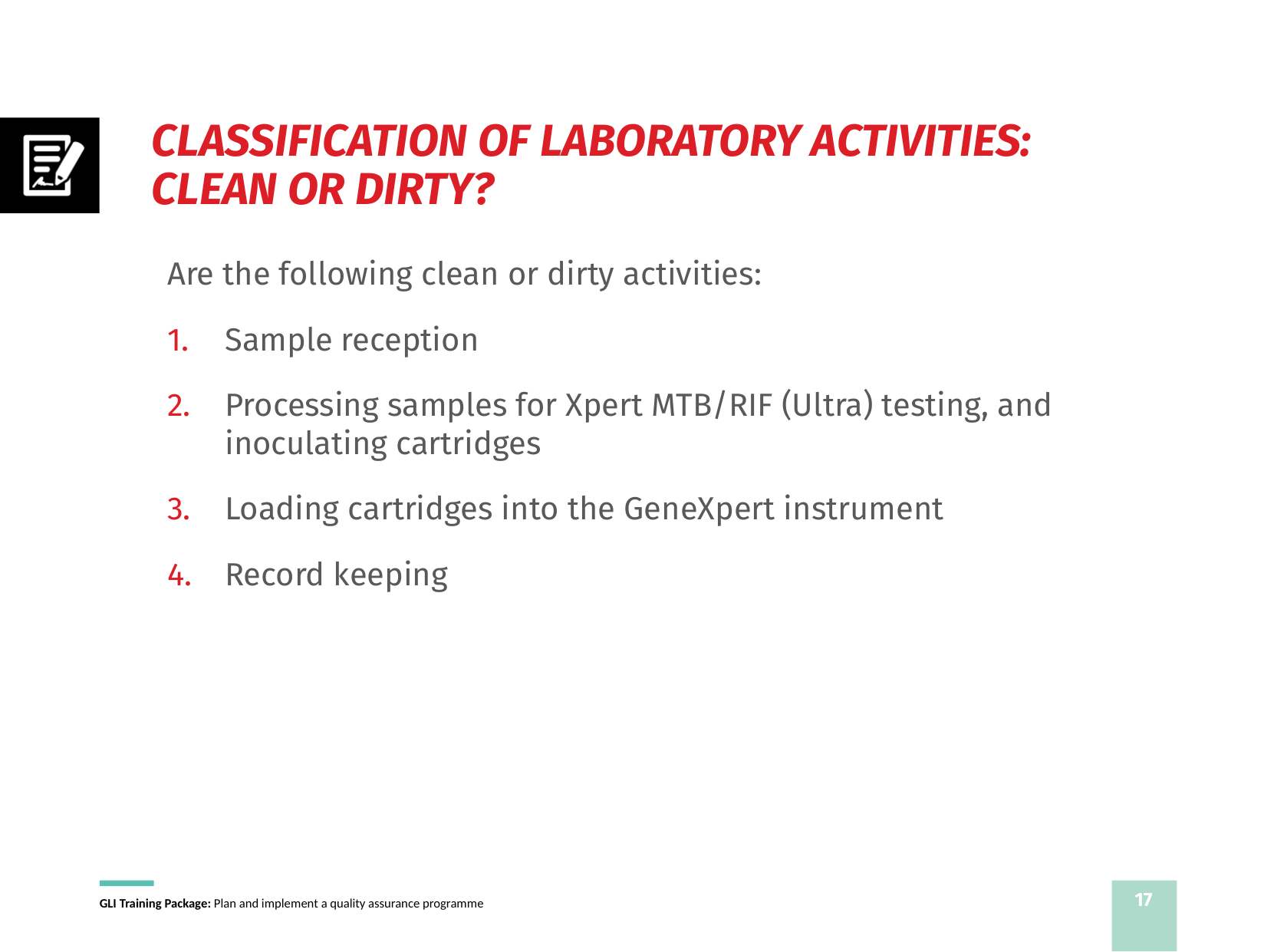

# CLASSIFICATION OF LABORATORY ACTIVITIES: CLEAN OR DIRTY?
Are the following clean or dirty activities:
Sample reception
Processing samples for Xpert MTB/RIF (Ultra) testing, and inoculating cartridges
Loading cartridges into the GeneXpert instrument
Record keeping